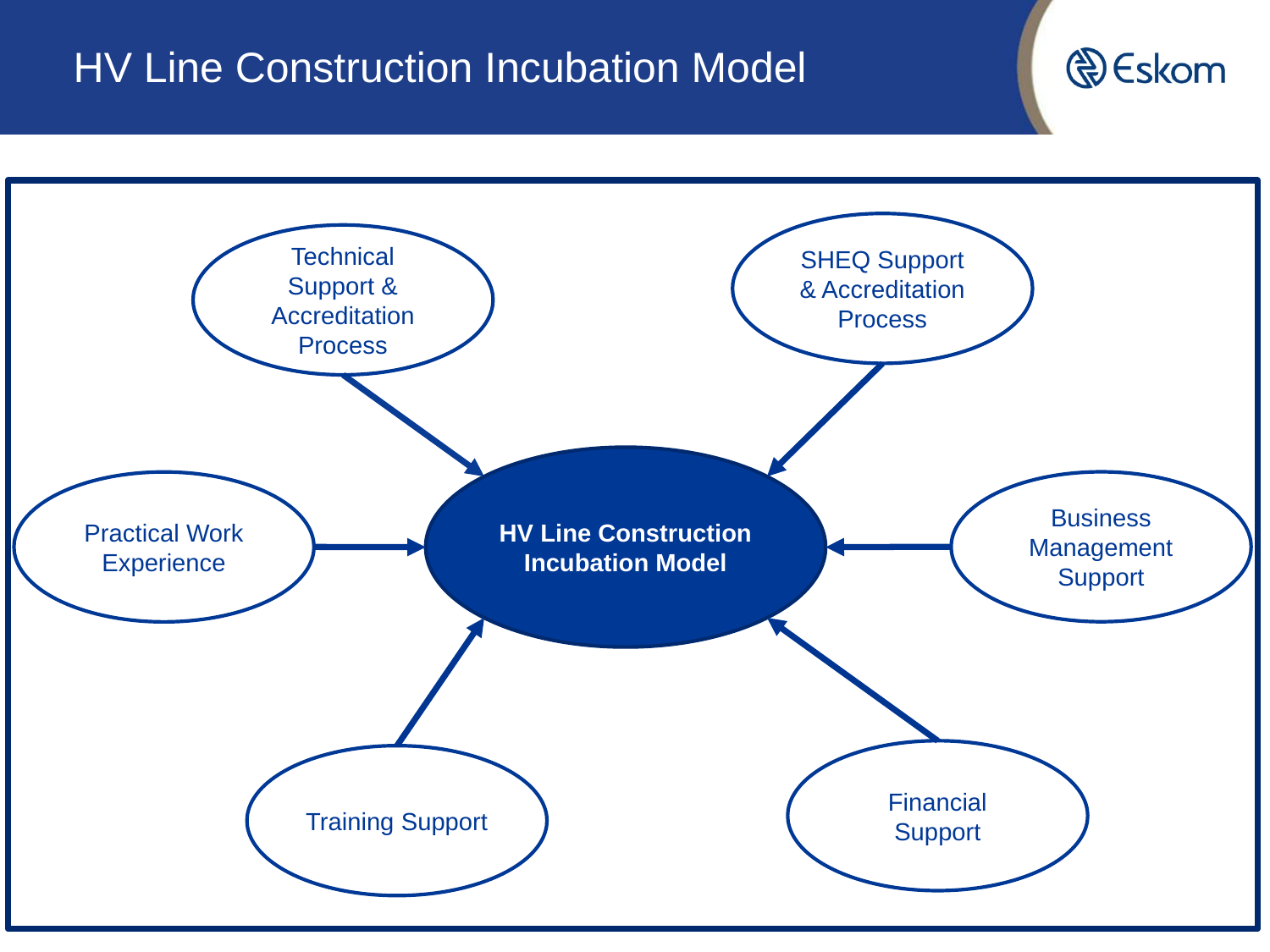

# HV Line Construction Incubation Model

SHEQ Support & Accreditation Process
Technical Support & Accreditation Process
HV Line Construction Incubation Model
Business Management Support
Practical Work Experience
Financial Support
Training Support